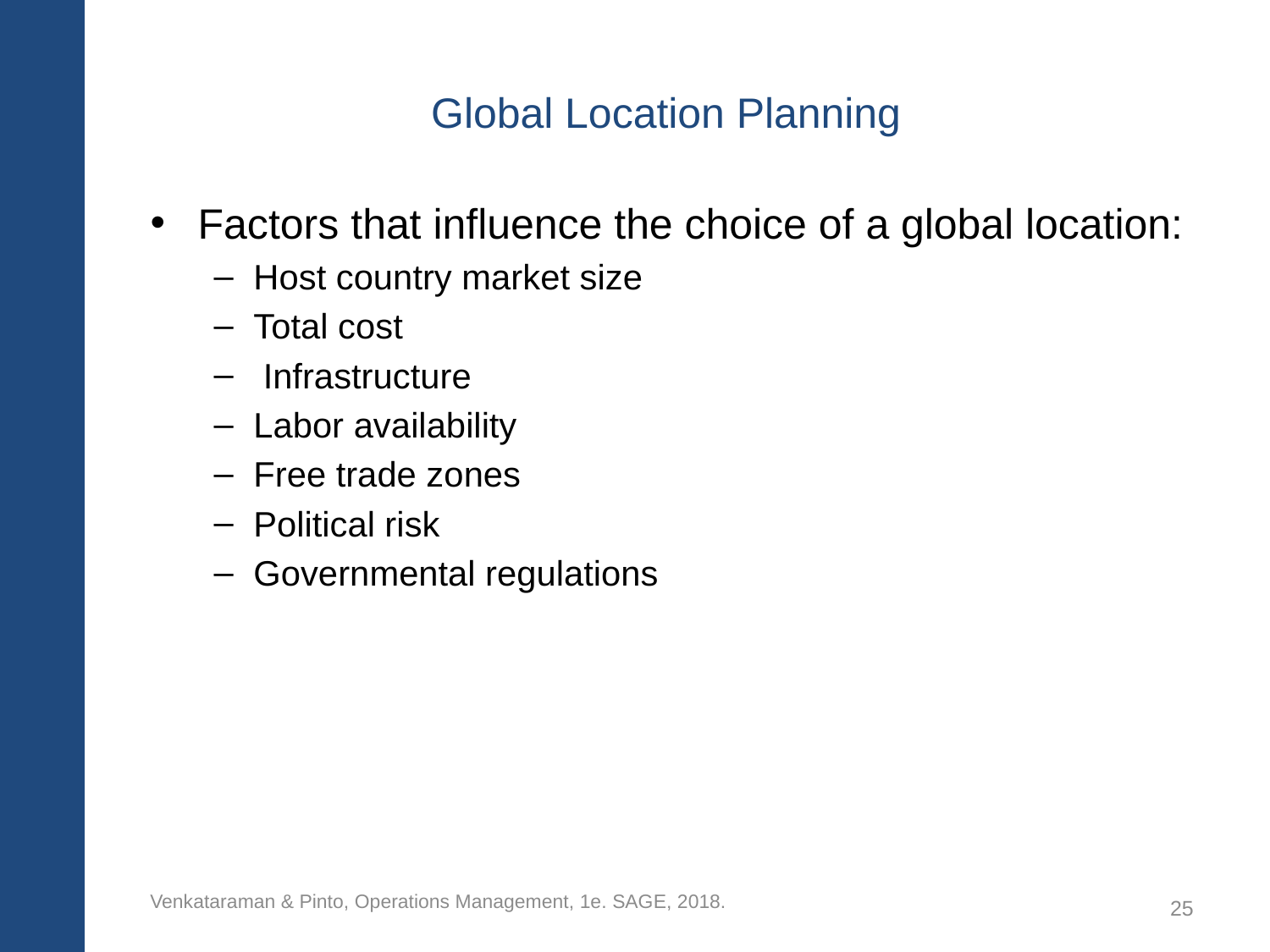

# Global Location Planning
Factors that influence the choice of a global location:
Host country market size
Total cost
 Infrastructure
Labor availability
Free trade zones
Political risk
Governmental regulations
Venkataraman & Pinto, Operations Management, 1e. SAGE, 2018.
25